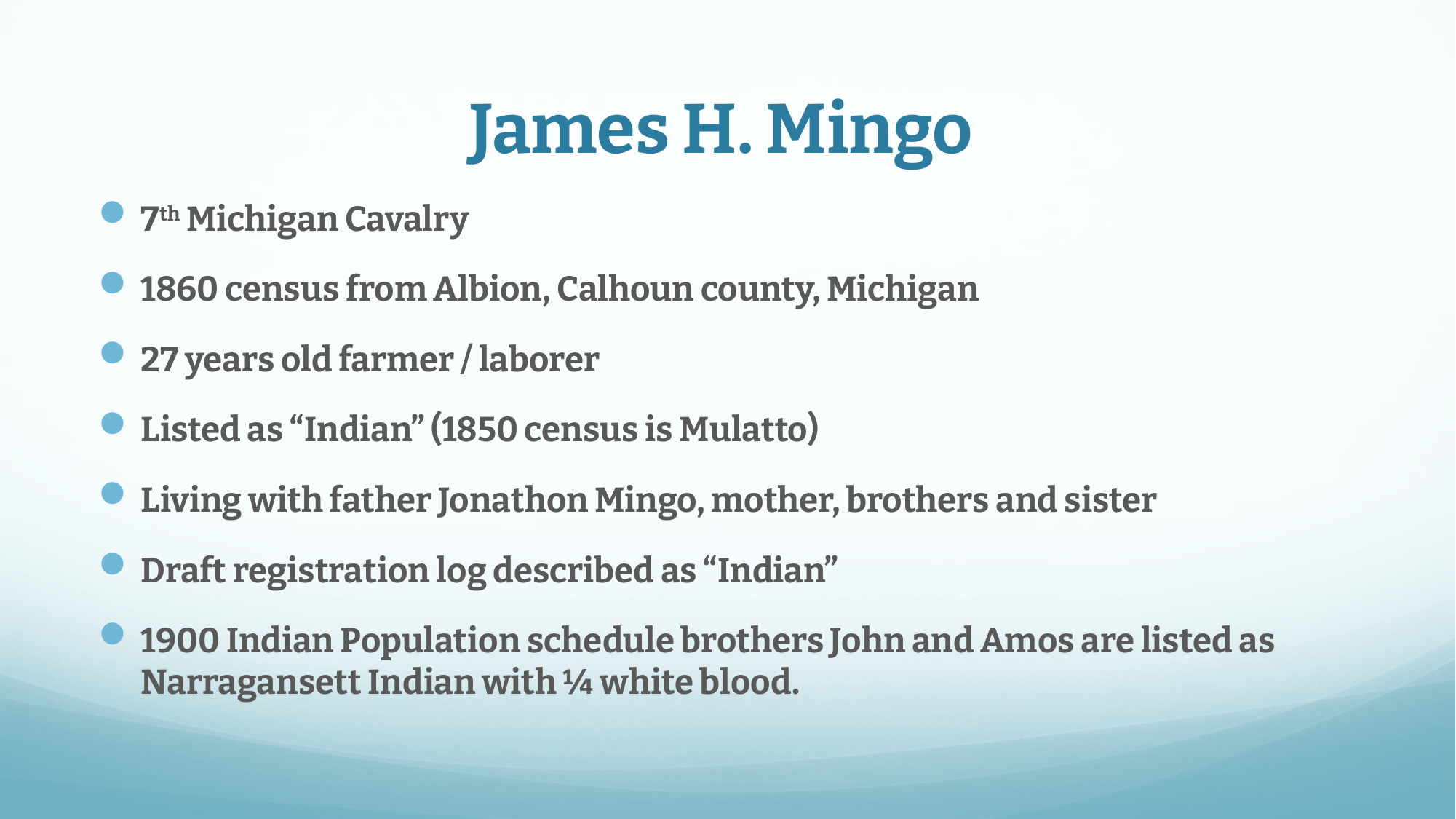

# James H. Mingo
7th Michigan Cavalry
1860 census from Albion, Calhoun county, Michigan
27 years old farmer / laborer
Listed as “Indian” (1850 census is Mulatto)
Living with father Jonathon Mingo, mother, brothers and sister
Draft registration log described as “Indian”
1900 Indian Population schedule brothers John and Amos are listed as Narragansett Indian with ¼ white blood.